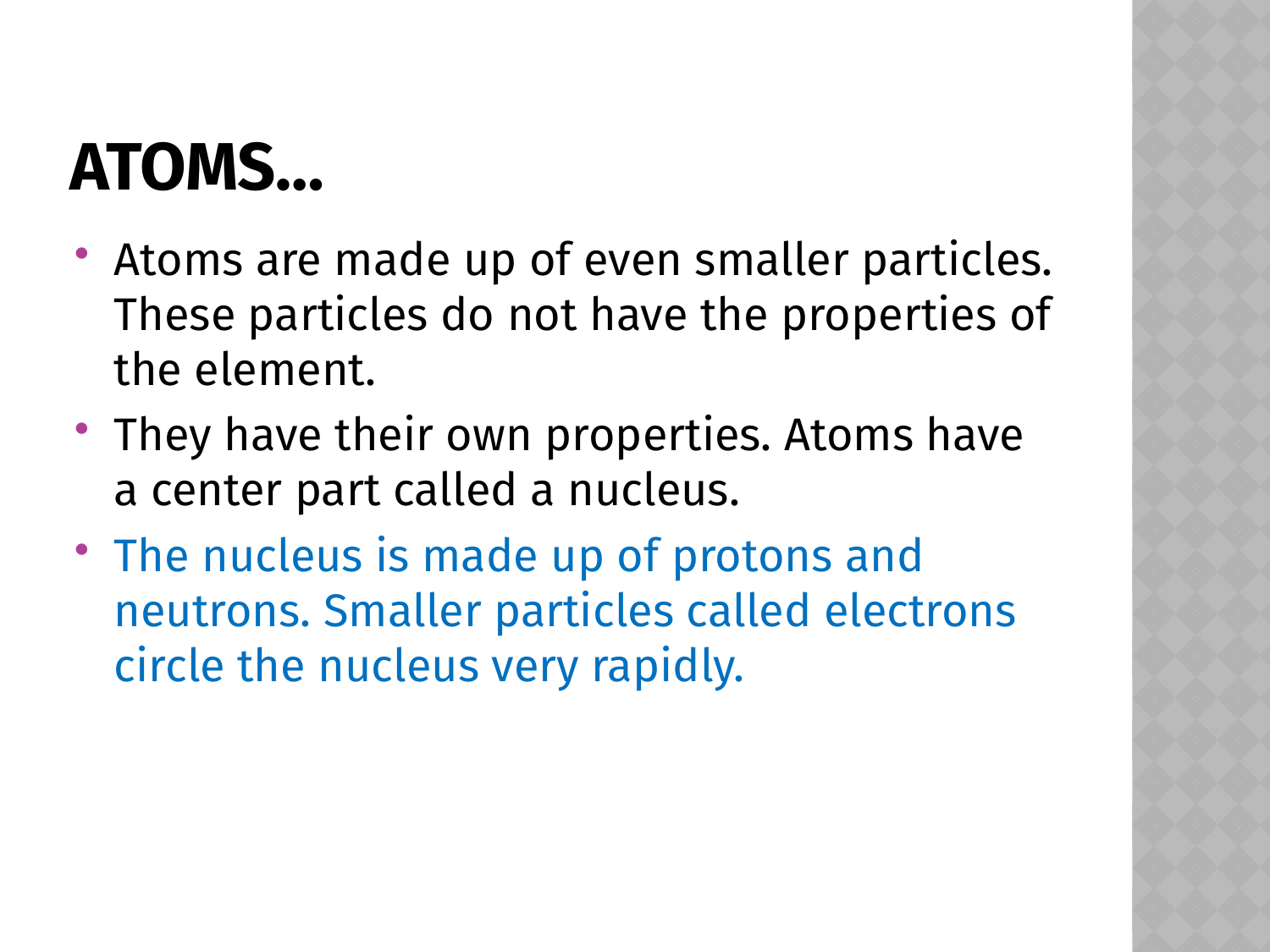

# Atoms…
Atoms are made up of even smaller particles. These particles do not have the properties of the element.
They have their own properties. Atoms have a center part called a nucleus.
The nucleus is made up of protons and neutrons. Smaller particles called electrons circle the nucleus very rapidly.